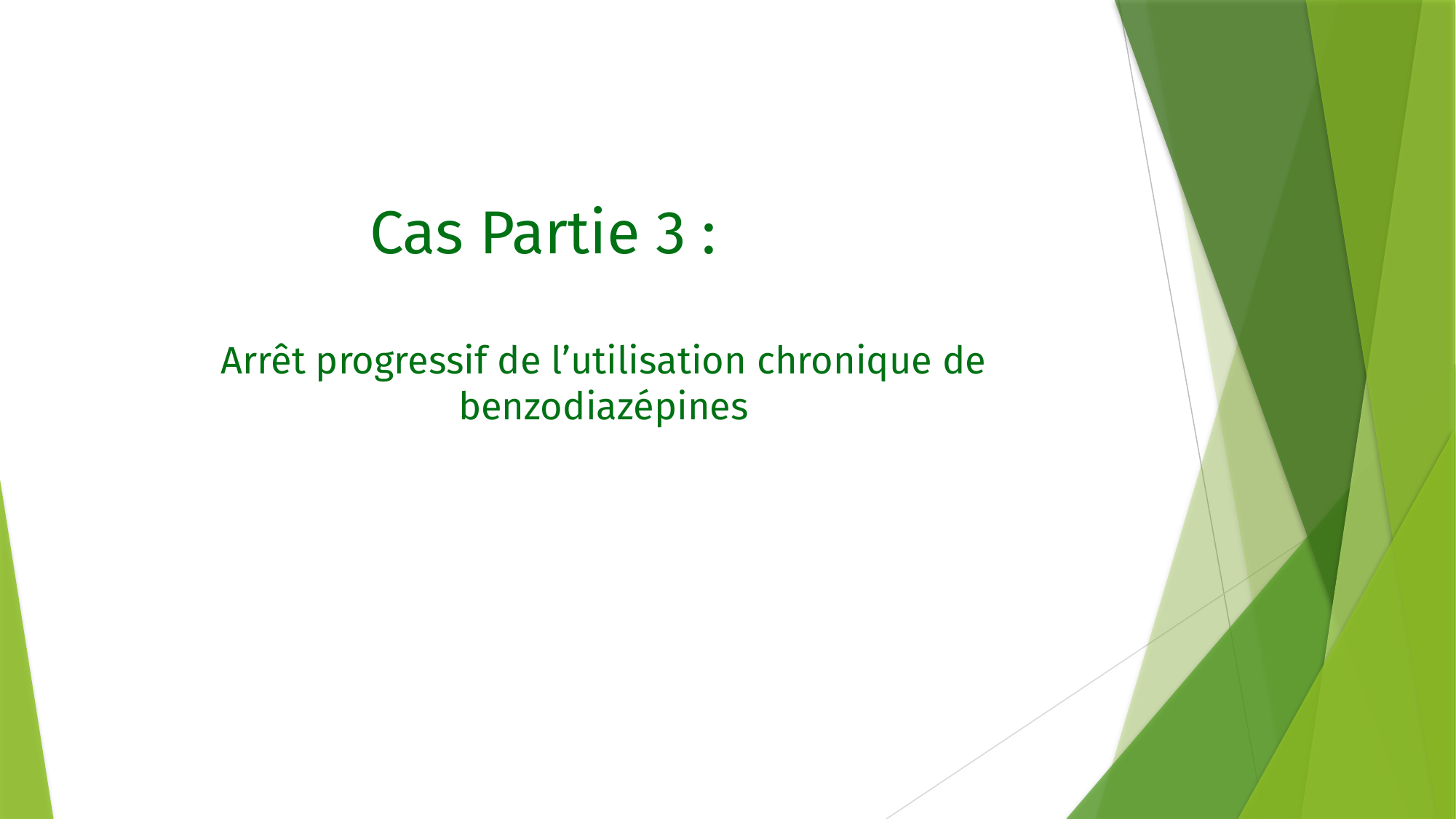

# Cas Partie 3 :
Arrêt progressif de l’utilisation chronique de benzodiazépines